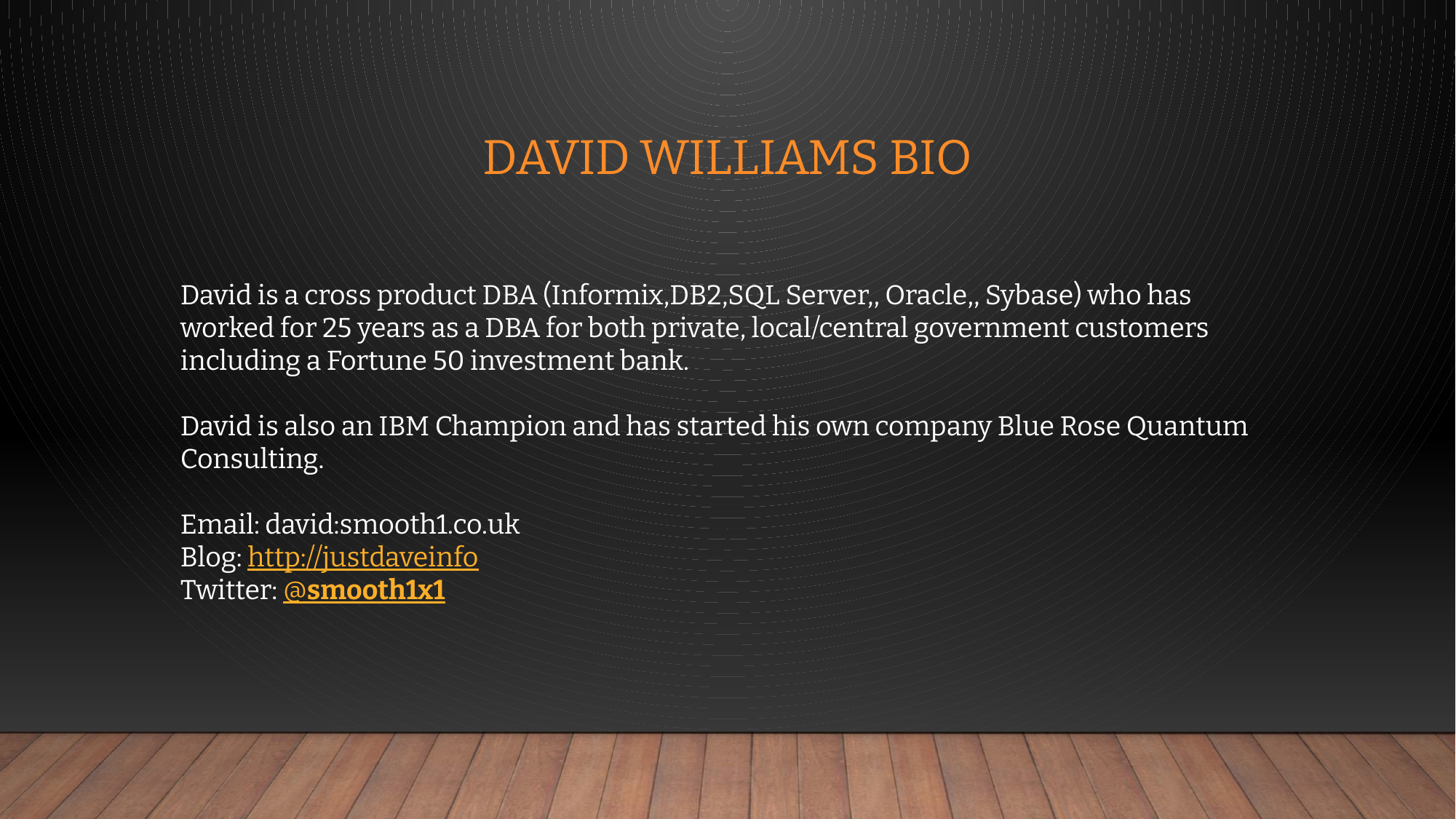

# DAVID WILLIAMS BIO
David is a cross product DBA (Informix,DB2,SQL Server,, Oracle,, Sybase) who has worked for 25 years as a DBA for both private, local/central government customers including a Fortune 50 investment bank.

David is also an IBM Champion and has started his own company Blue Rose Quantum Consulting.

Email: david:smooth1.co.uk
Blog: http://justdaveinfo
Twitter: @smooth1x1